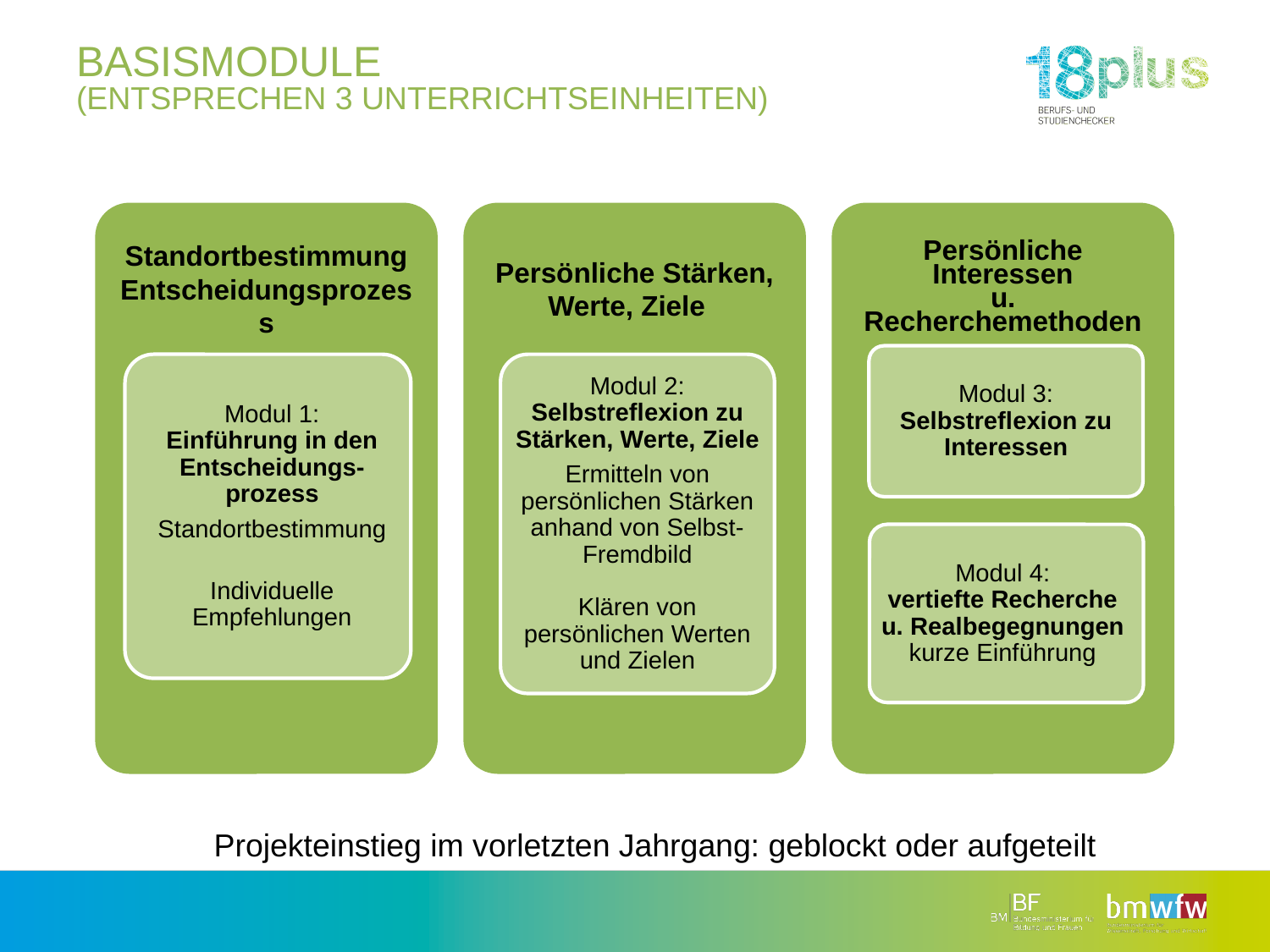

# Basismodule (entsprechen 3 Unterrichtseinheiten)
Standortbestimmung Entscheidungsprozess
Persönliche Stärken, Werte, Ziele
Persönliche Interessen
u. Recherchemethoden
Modul 1:
Einführung in den Entscheidungs-prozess
Standortbestimmung
Individuelle Empfehlungen

Modul 3:
Selbstreflexion zu Interessen

Modul 2:
Selbstreflexion zu Stärken, Werte, Ziele
Ermitteln von persönlichen Stärken anhand von Selbst-Fremdbild
Klären von persönlichen Werten und Zielen

Modul 4:
vertiefte Recherche u. Realbegegnungen
kurze Einführung
Projekteinstieg im vorletzten Jahrgang: geblockt oder aufgeteilt